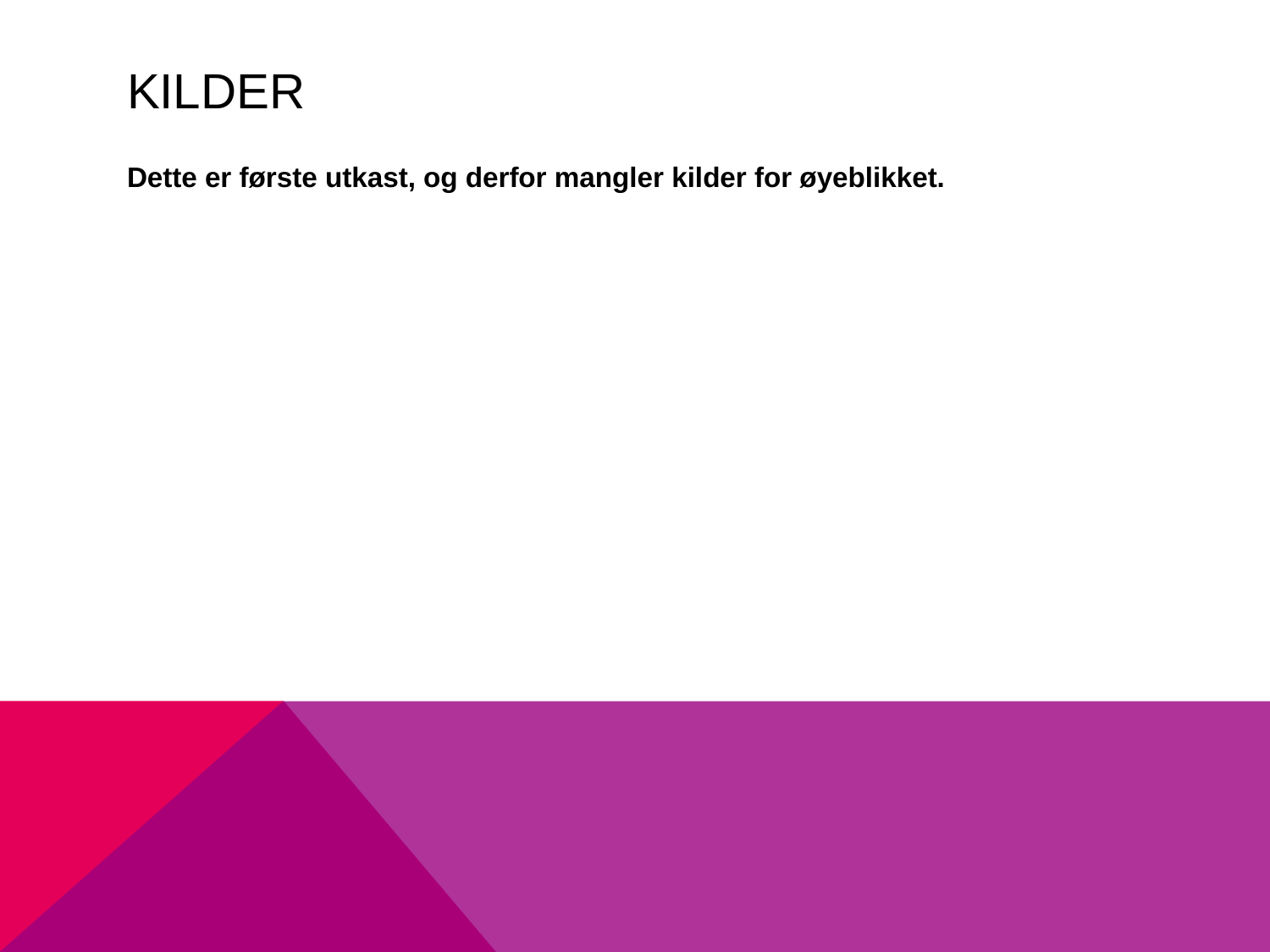

# Kilder
Dette er første utkast, og derfor mangler kilder for øyeblikket.